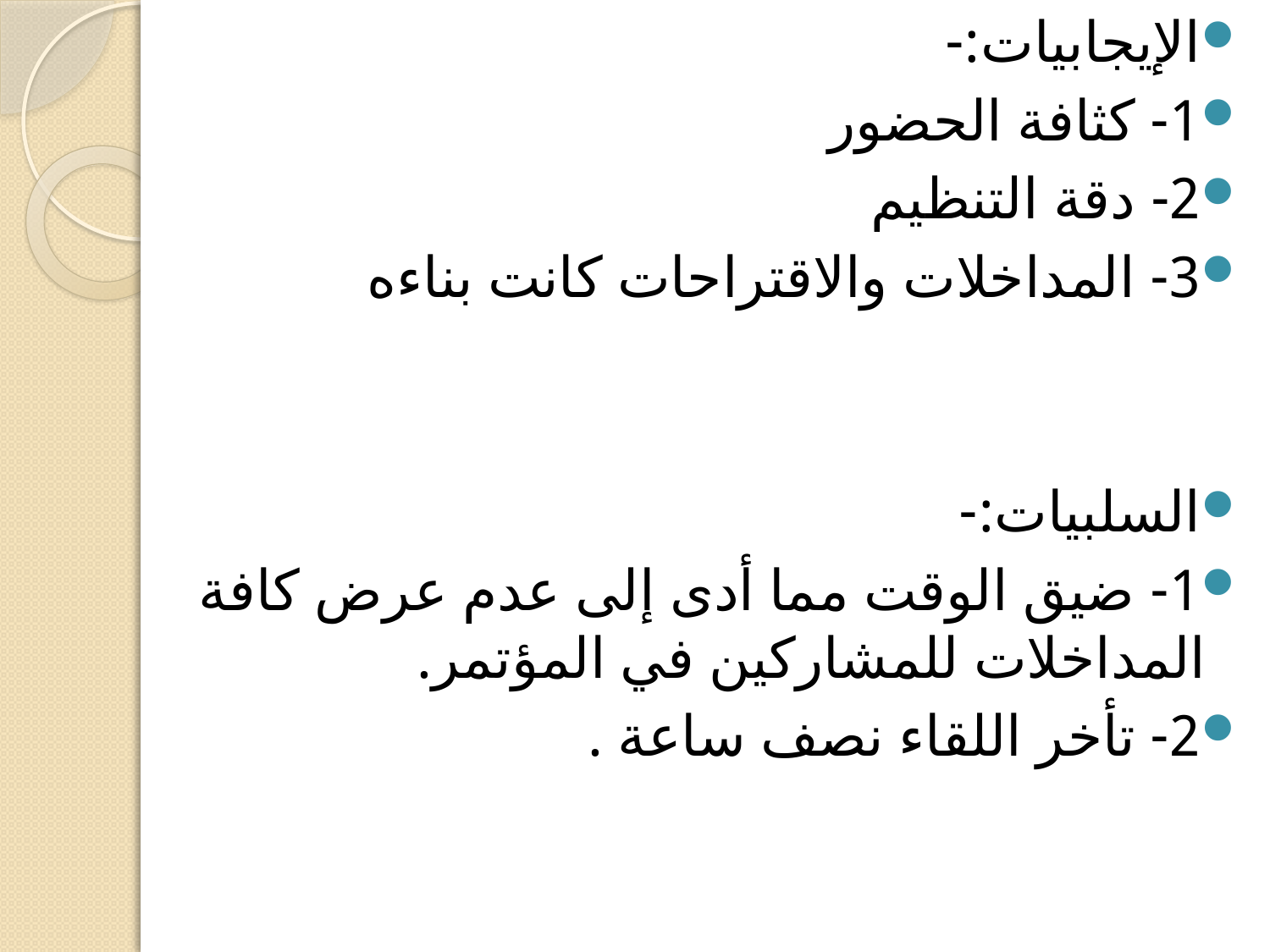

الإيجابيات:-
1- كثافة الحضور
2- دقة التنظيم
3- المداخلات والاقتراحات كانت بناءه

السلبيات:-
1- ضيق الوقت مما أدى إلى عدم عرض كافة المداخلات للمشاركين في المؤتمر.
2- تأخر اللقاء نصف ساعة .